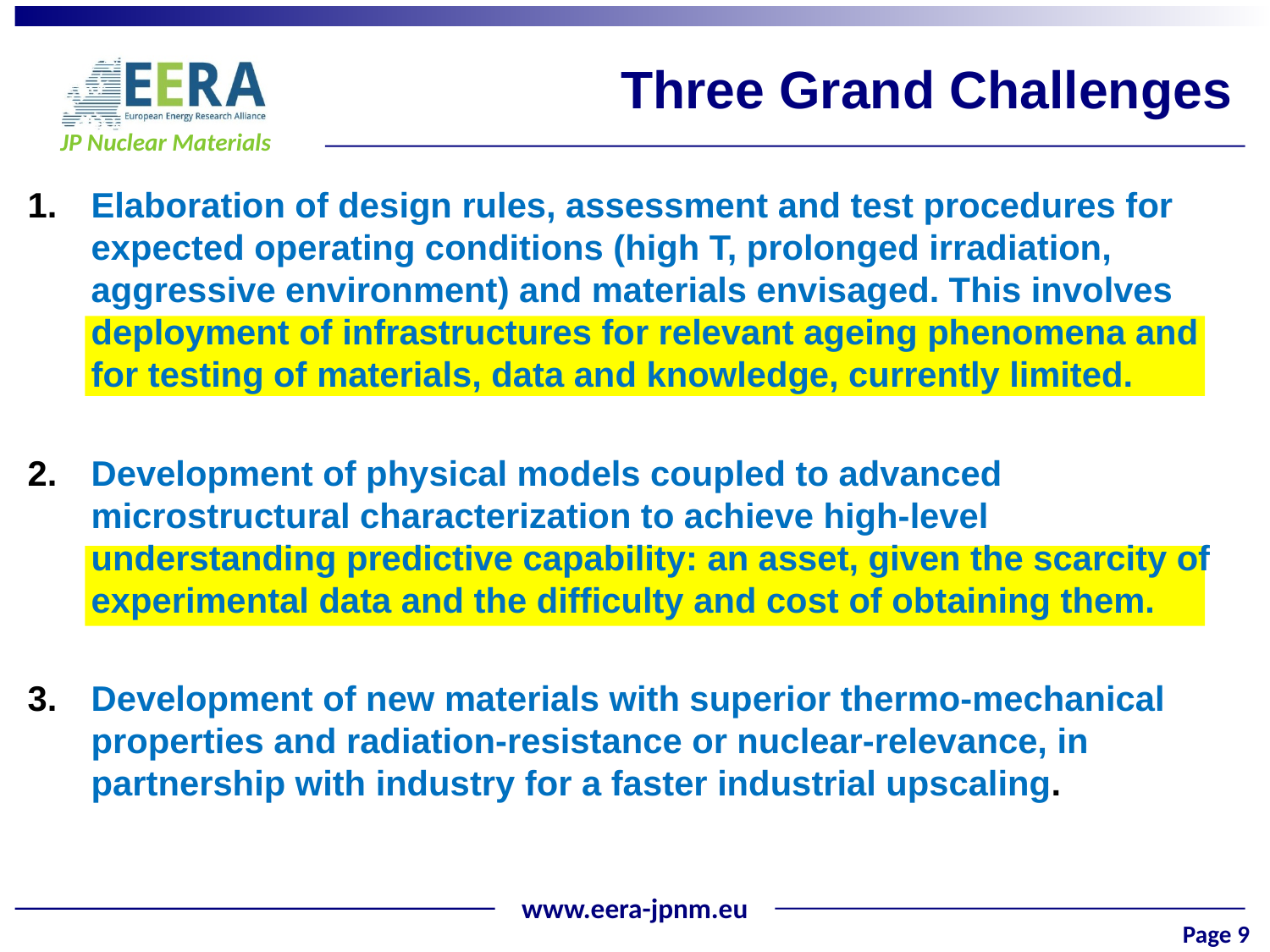

# Three Grand Challenges
Elaboration of design rules, assessment and test procedures for expected operating conditions (high T, prolonged irradiation, aggressive environment) and materials envisaged. This involves deployment of infrastructures for relevant ageing phenomena and for testing of materials, data and knowledge, currently limited.

Development of physical models coupled to advanced microstructural characterization to achieve high-level understanding predictive capability: an asset, given the scarcity of experimental data and the difficulty and cost of obtaining them.

Development of new materials with superior thermo-mechanical properties and radiation-resistance or nuclear-relevance, in partnership with industry for a faster industrial upscaling.